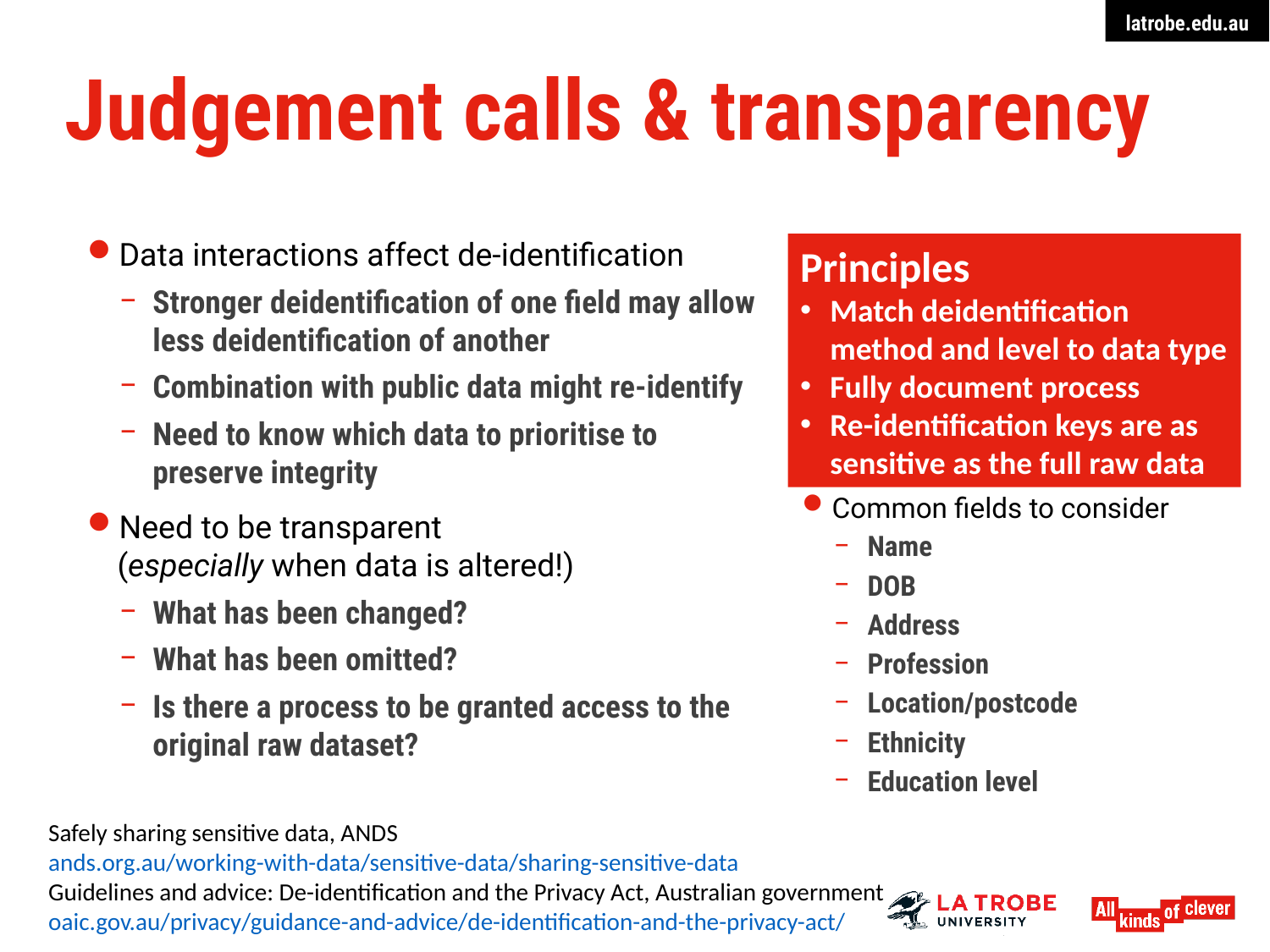

Judgement calls & transparency
Principles
Match deidentification method and level to data type
Fully document process
Re-identification keys are as sensitive as the full raw data
Data interactions affect de-identification
Stronger deidentification of one field may allow less deidentification of another
Combination with public data might re-identify
Need to know which data to prioritise to preserve integrity
Need to be transparent
(especially when data is altered!)
What has been changed?
What has been omitted?
Is there a process to be granted access to the original raw dataset?
Common fields to consider
Name
DOB
Address
Profession
Location/postcode
Ethnicity
Education level
Safely sharing sensitive data, ANDS
ands.org.au/working-with-data/sensitive-data/sharing-sensitive-data
Guidelines and advice: De-identification and the Privacy Act, Australian government
oaic.gov.au/privacy/guidance-and-advice/de-identification-and-the-privacy-act/